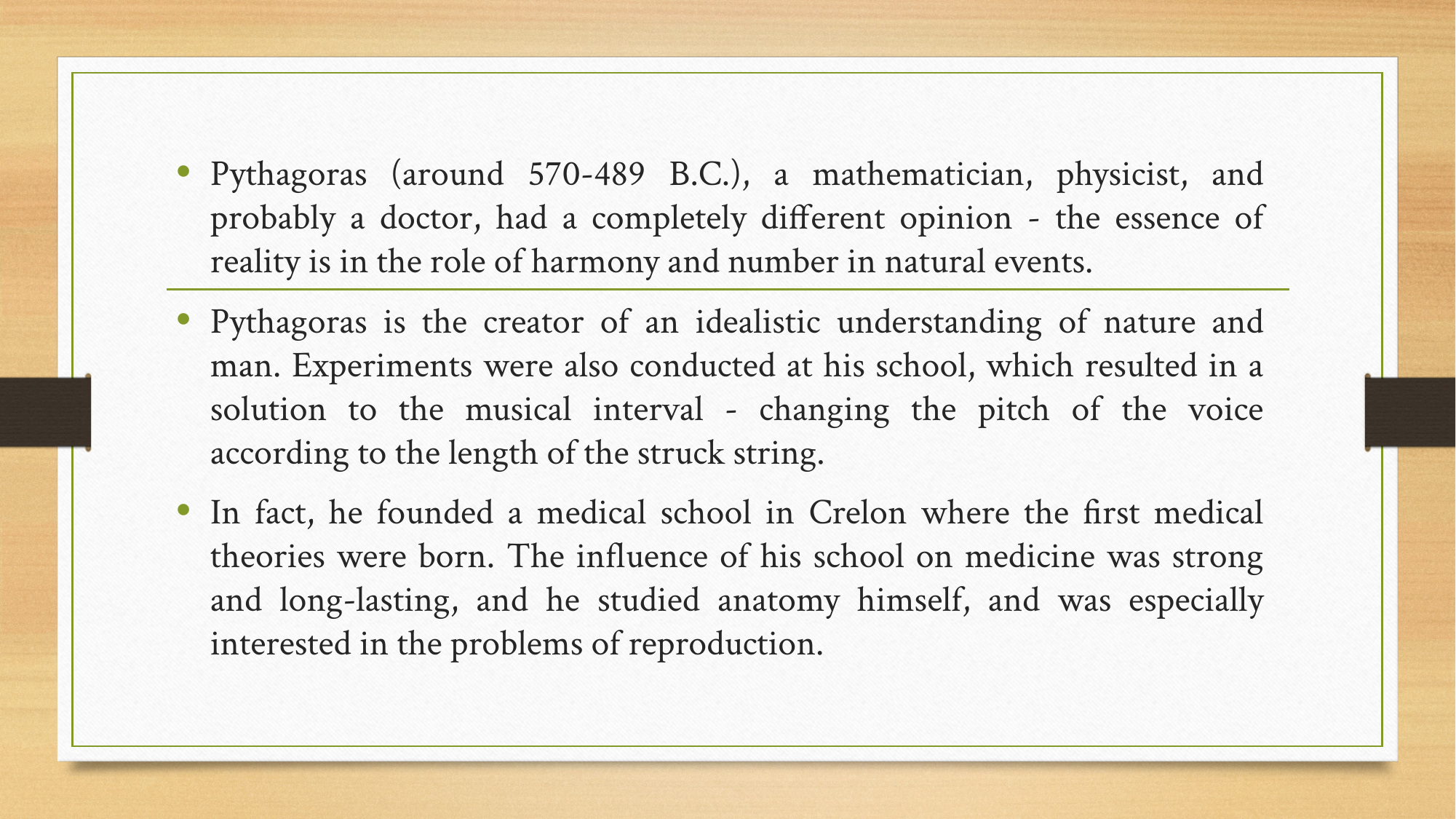

Pythagoras (around 570-489 B.C.), a mathematician, physicist, and probably a doctor, had a completely different opinion - the essence of reality is in the role of harmony and number in natural events.
Pythagoras is the creator of an idealistic understanding of nature and man. Experiments were also conducted at his school, which resulted in a solution to the musical interval - changing the pitch of the voice according to the length of the struck string.
In fact, he founded a medical school in Crelon where the first medical theories were born. The influence of his school on medicine was strong and long-lasting, and he studied anatomy himself, and was especially interested in the problems of reproduction.